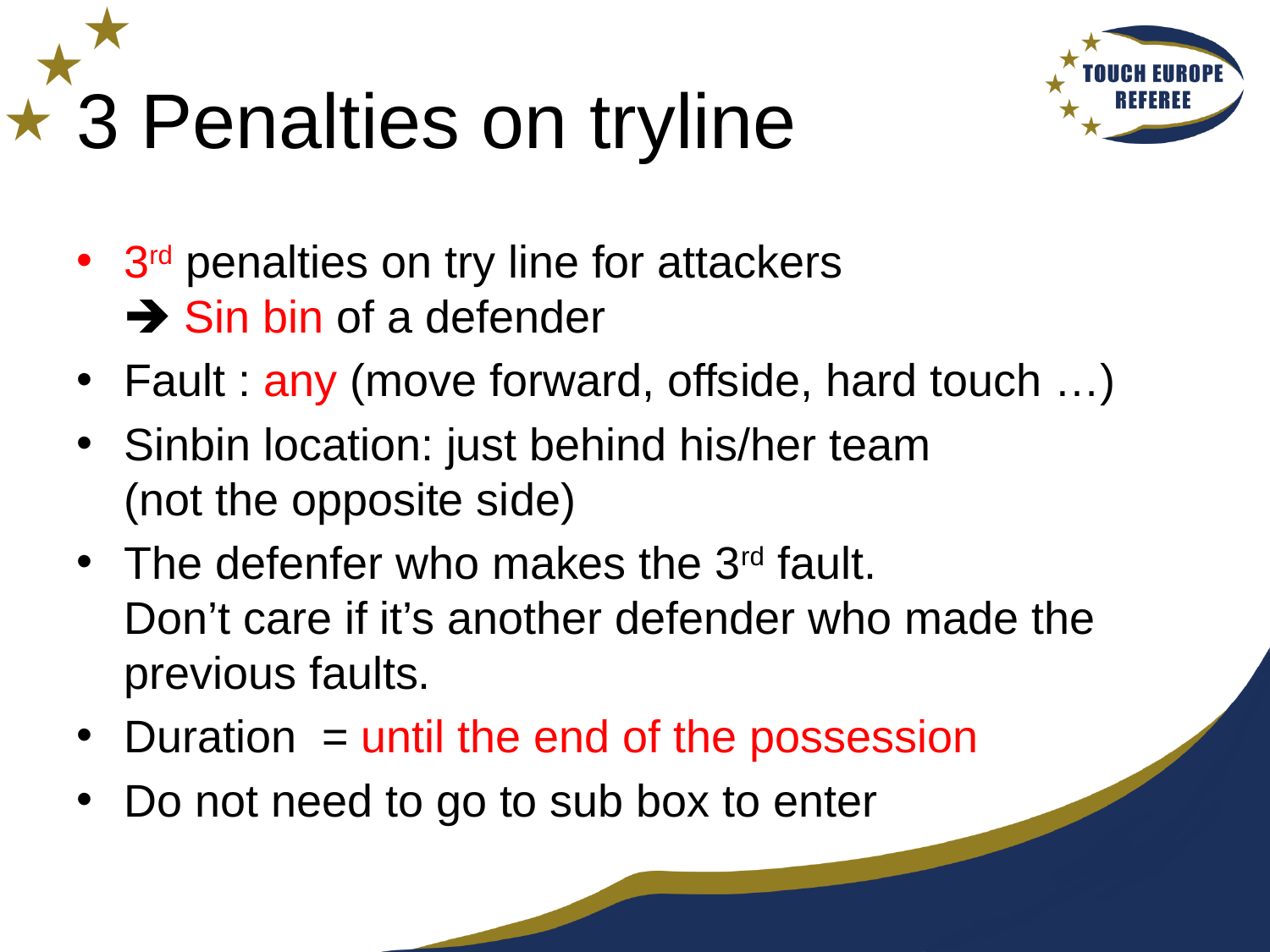

# 3 Penalties on tryline
3rd penalties on try line for attackers
🡺 Sin bin of a defender
Fault : any (move forward, offside, hard touch …)
Sinbin location: just behind his/her team
(not the opposite side)
The defenfer who makes the 3rd fault.
Don’t care if it’s another defender who made the previous faults.
Duration  = until the end of the possession
Do not need to go to sub box to enter